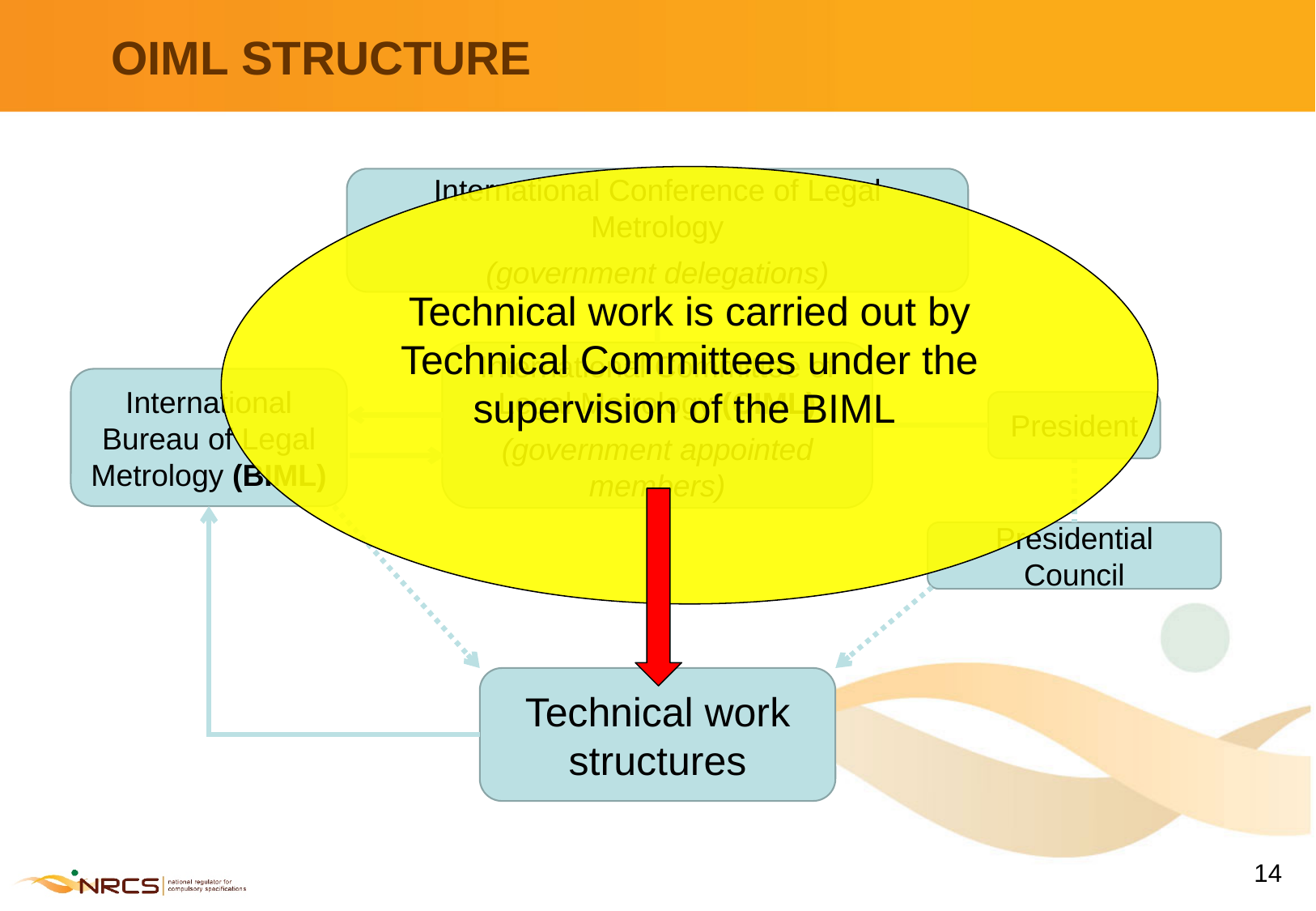

# OIML STRUCTURE

Technical work is carried out by Technical Committees under the supervision of the BIML
International Conference of Legal Metrology
(government delegations)
International Committee of Legal Metrology (CIML)
(government appointed members)
International Bureau of Legal Metrology (BIML)
President
Presidential Council

Technical work structures
14